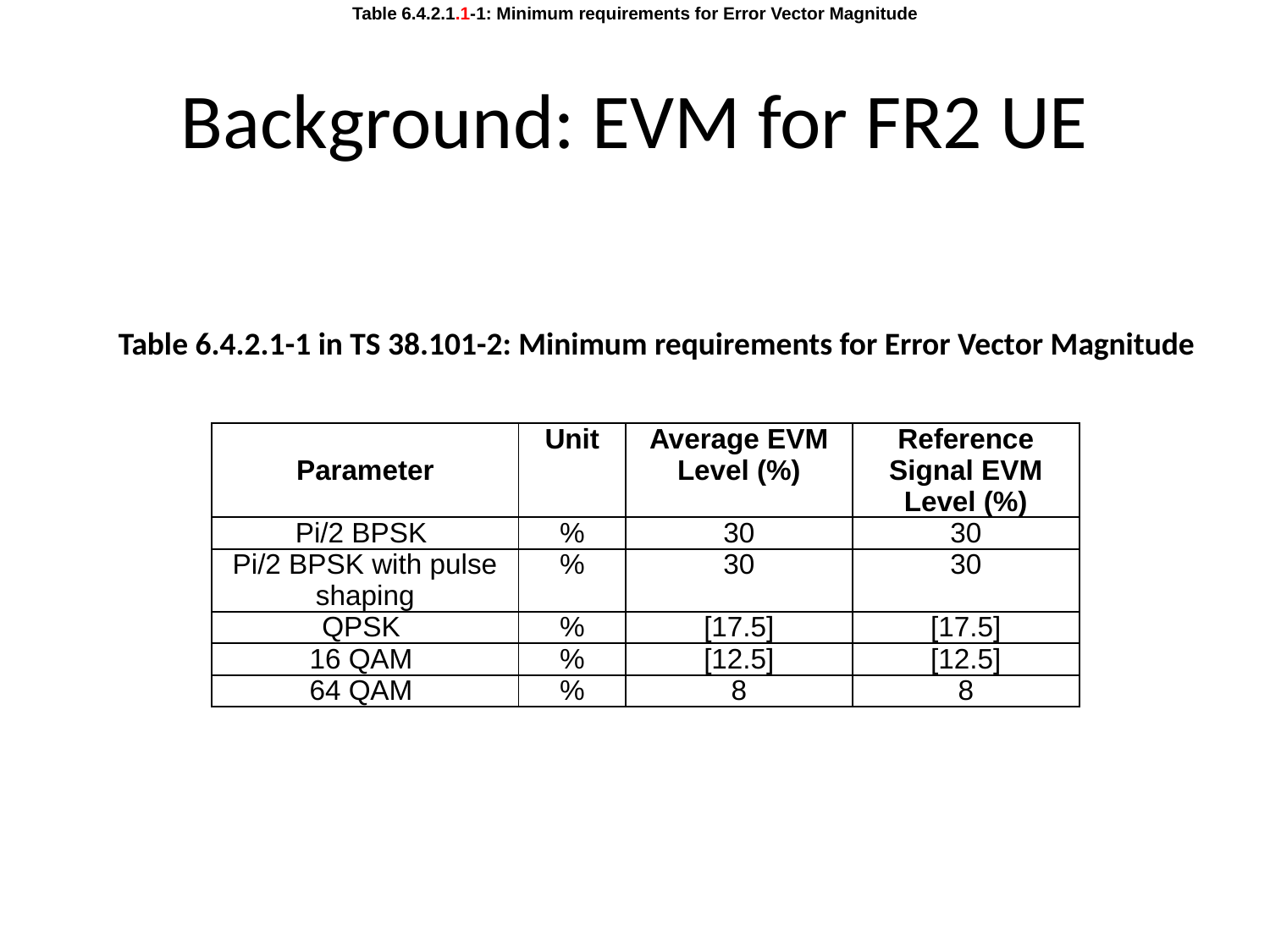

Table 6.4.2.1.1-1: Minimum requirements for Error Vector Magnitude

# Background: EVM for FR2 UE
Table 6.4.2.1-1 in TS 38.101-2: Minimum requirements for Error Vector Magnitude

| Parameter | Unit | Average EVM Level (%) | Reference Signal EVM Level (%) |
| --- | --- | --- | --- |
| Pi/2 BPSK | % | 30 | 30 |
| Pi/2 BPSK with pulse shaping | % | 30 | 30 |
| QPSK | % | [17.5] | [17.5] |
| 16 QAM | % | [12.5] | [12.5] |
| 64 QAM | % | 8 | 8 |